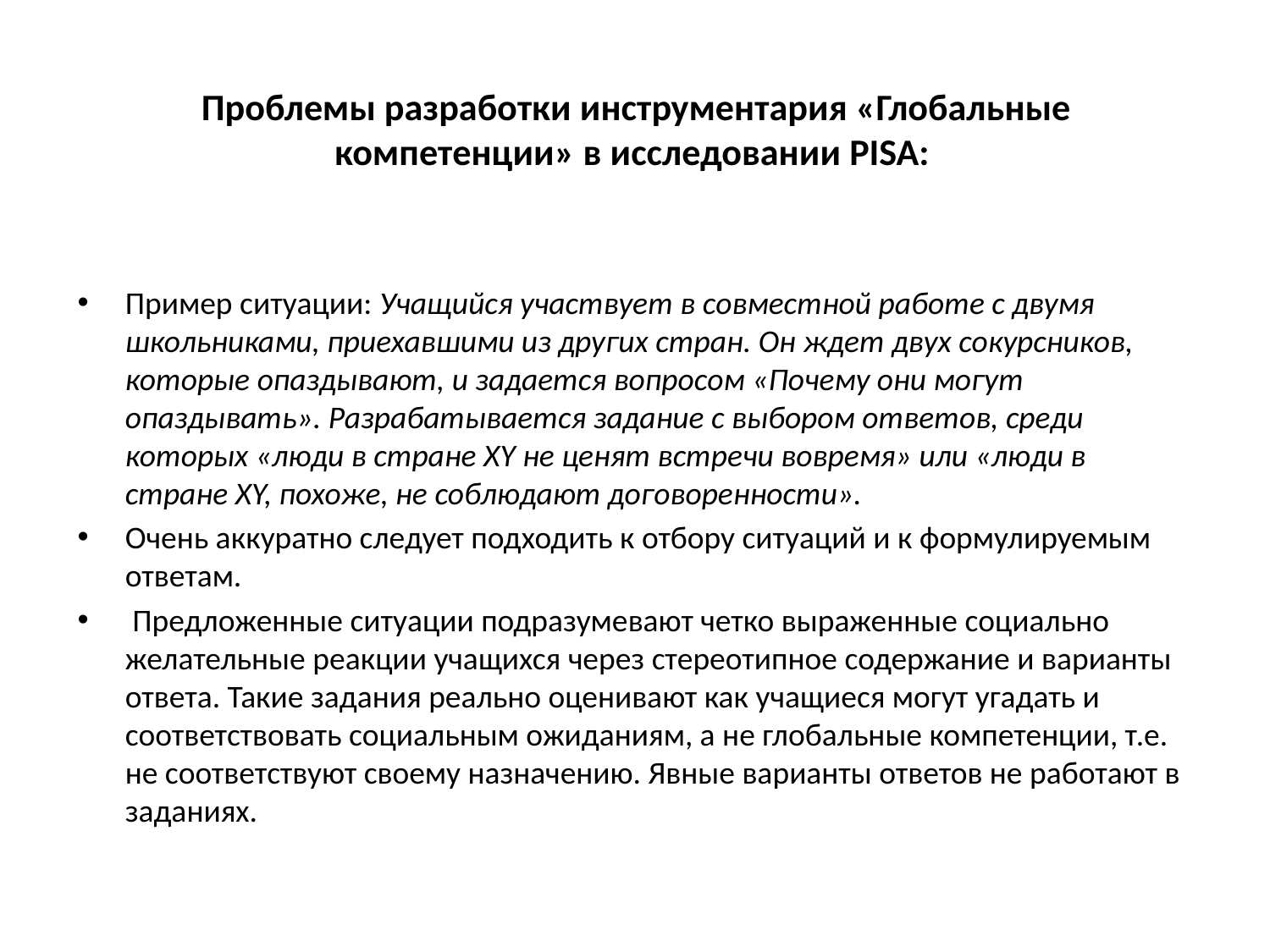

# Проблемы разработки инструментария «Глобальные компетенции» в исследовании PISA:
Пример ситуации: Учащийся участвует в совместной работе с двумя школьниками, приехавшими из других стран. Он ждет двух сокурсников, которые опаздывают, и задается вопросом «Почему они могут опаздывать». Разрабатывается задание с выбором ответов, среди которых «люди в стране XY не ценят встречи вовремя» или «люди в стране XY, похоже, не соблюдают договоренности».
Очень аккуратно следует подходить к отбору ситуаций и к формулируемым ответам.
 Предложенные ситуации подразумевают четко выраженные социально желательные реакции учащихся через стереотипное содержание и варианты ответа. Такие задания реально оценивают как учащиеся могут угадать и соответствовать социальным ожиданиям, а не глобальные компетенции, т.е. не соответствуют своему назначению. Явные варианты ответов не работают в заданиях.